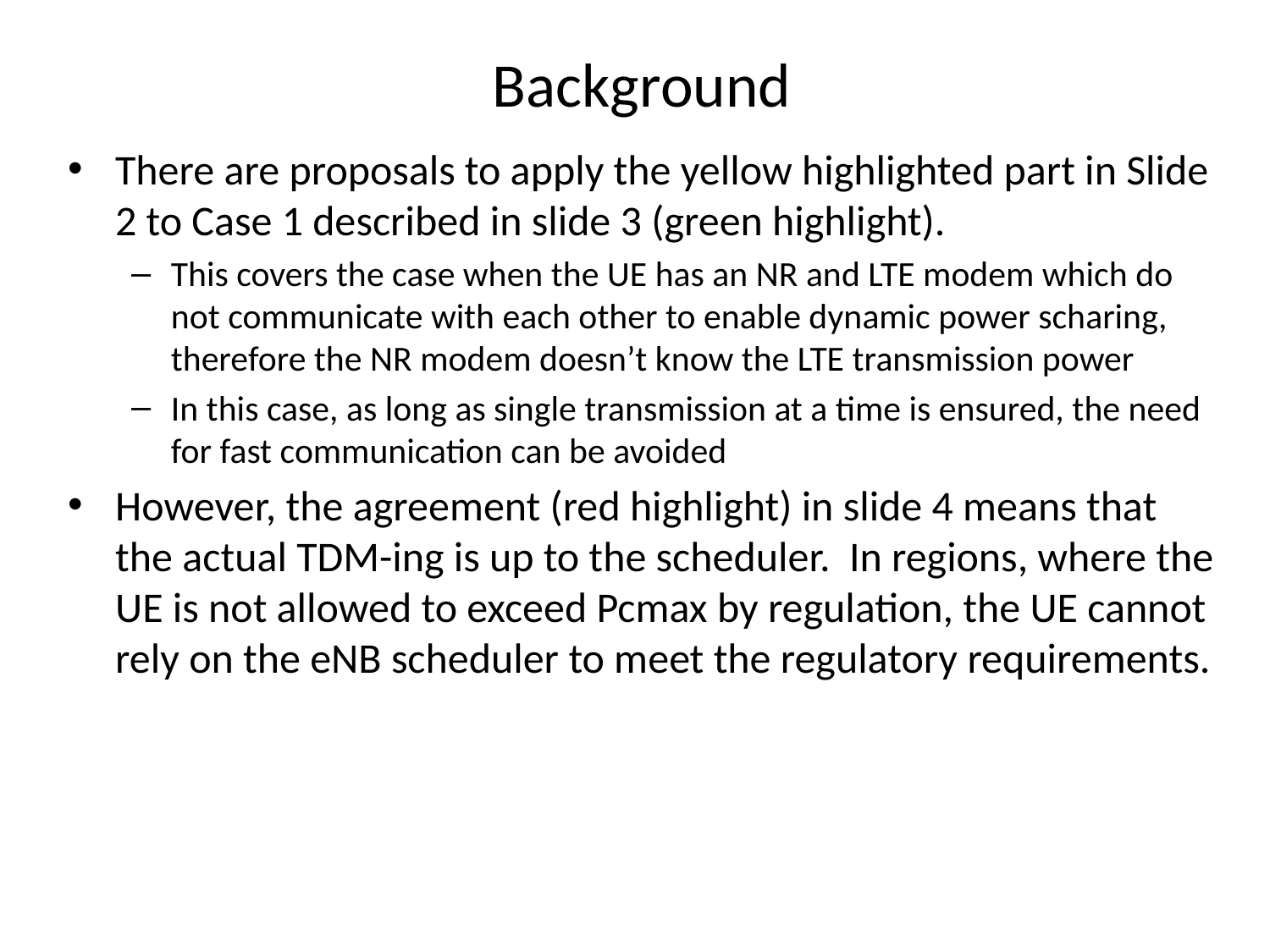

# Background
There are proposals to apply the yellow highlighted part in Slide 2 to Case 1 described in slide 3 (green highlight).
This covers the case when the UE has an NR and LTE modem which do not communicate with each other to enable dynamic power scharing, therefore the NR modem doesn’t know the LTE transmission power
In this case, as long as single transmission at a time is ensured, the need for fast communication can be avoided
However, the agreement (red highlight) in slide 4 means that the actual TDM-ing is up to the scheduler.  In regions, where the UE is not allowed to exceed Pcmax by regulation, the UE cannot rely on the eNB scheduler to meet the regulatory requirements.